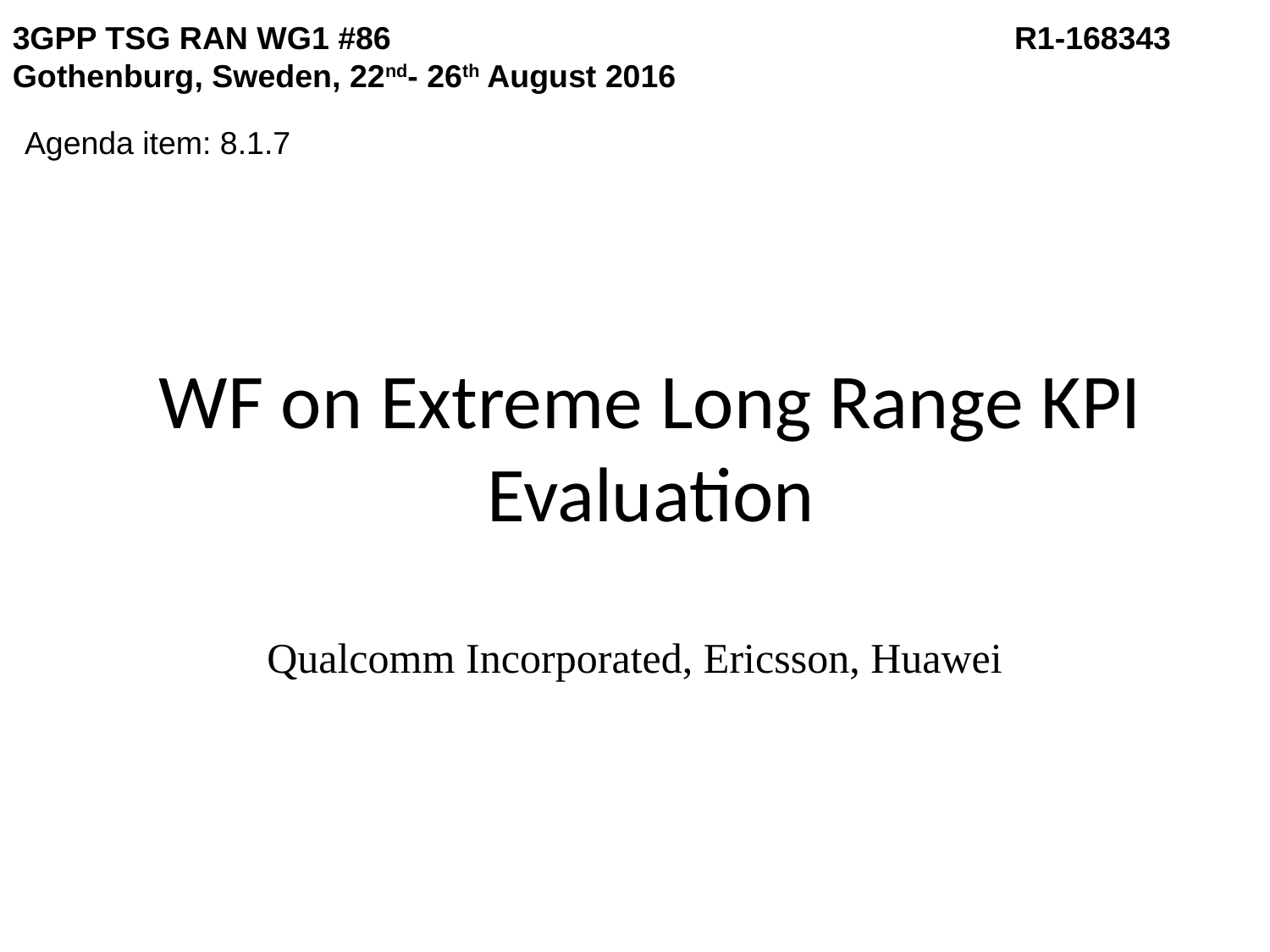

3GPP TSG RAN WG1 #86	             			                           R1-168343
Gothenburg, Sweden, 22nd- 26th August 2016
Agenda item: 8.1.7
# WF on Extreme Long Range KPI Evaluation
Qualcomm Incorporated, Ericsson, Huawei